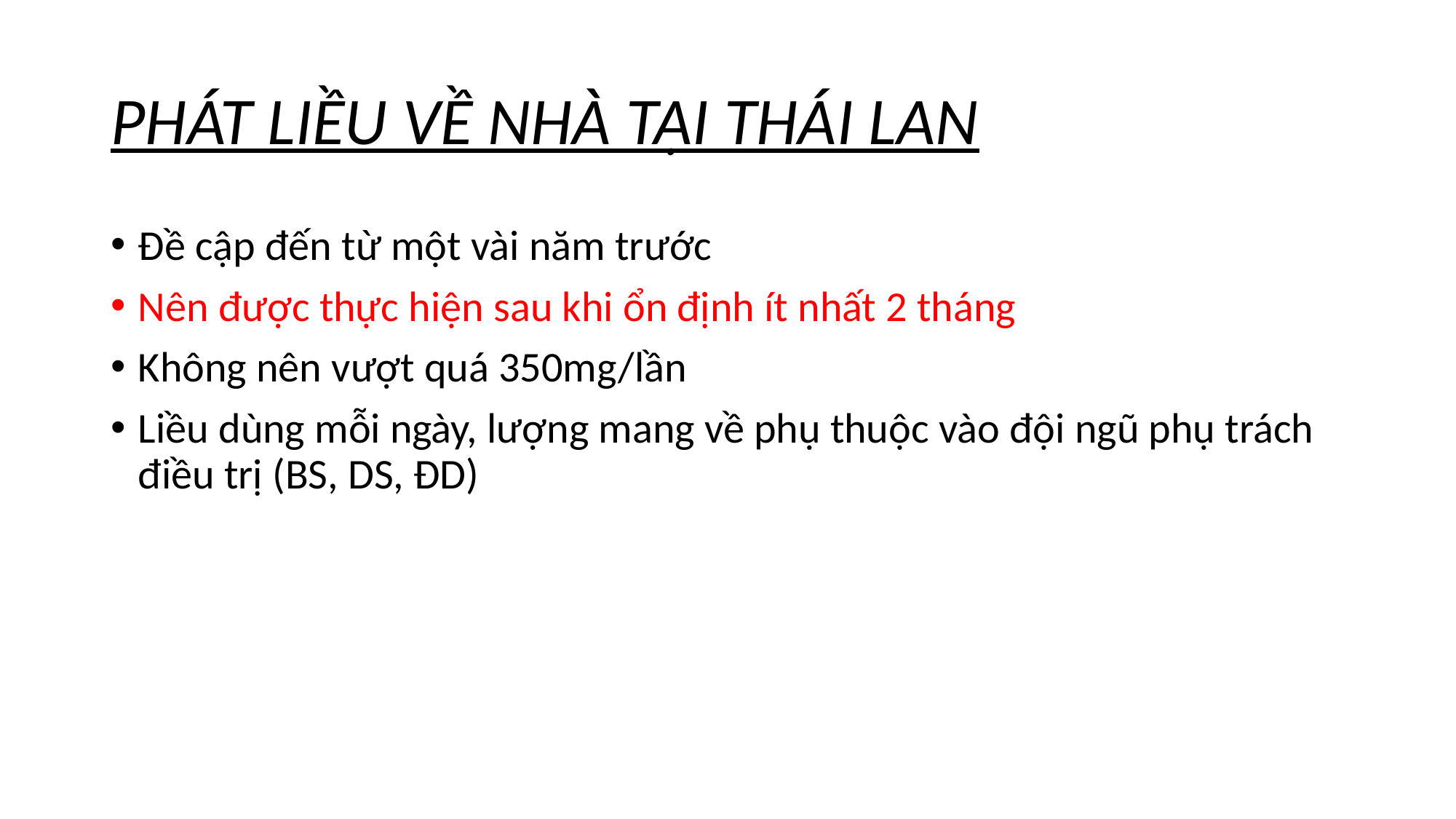

# PHÁT LIỀU VỀ NHÀ TẠI THÁI LAN
Đề cập đến từ một vài năm trước
Nên được thực hiện sau khi ổn định ít nhất 2 tháng
Không nên vượt quá 350mg/lần
Liều dùng mỗi ngày, lượng mang về phụ thuộc vào đội ngũ phụ trách điều trị (BS, DS, ĐD)